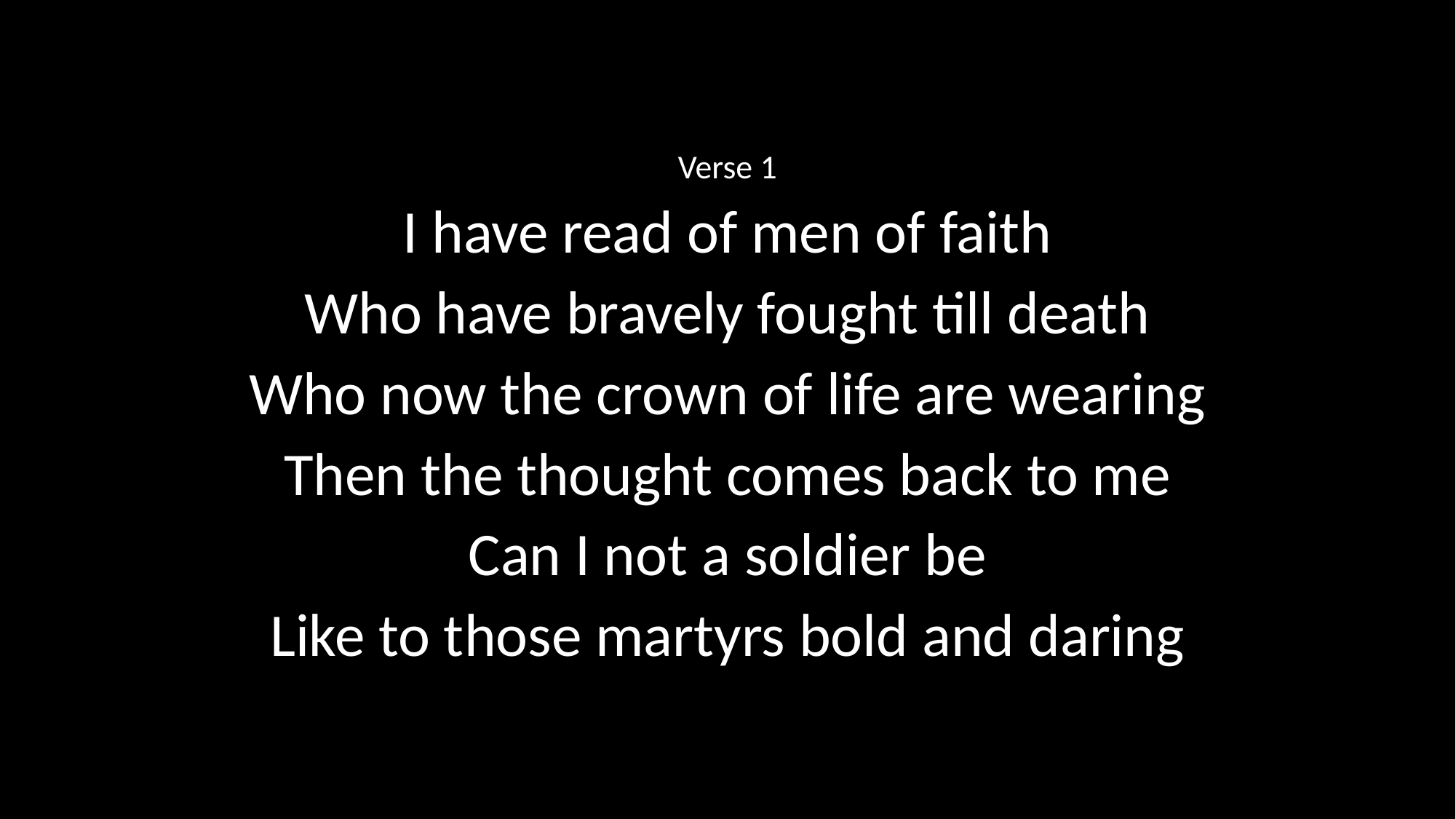

Verse 1
I have read of men of faith
Who have bravely fought till death
Who now the crown of life are wearing
Then the thought comes back to me
Can I not a soldier be
Like to those martyrs bold and daring